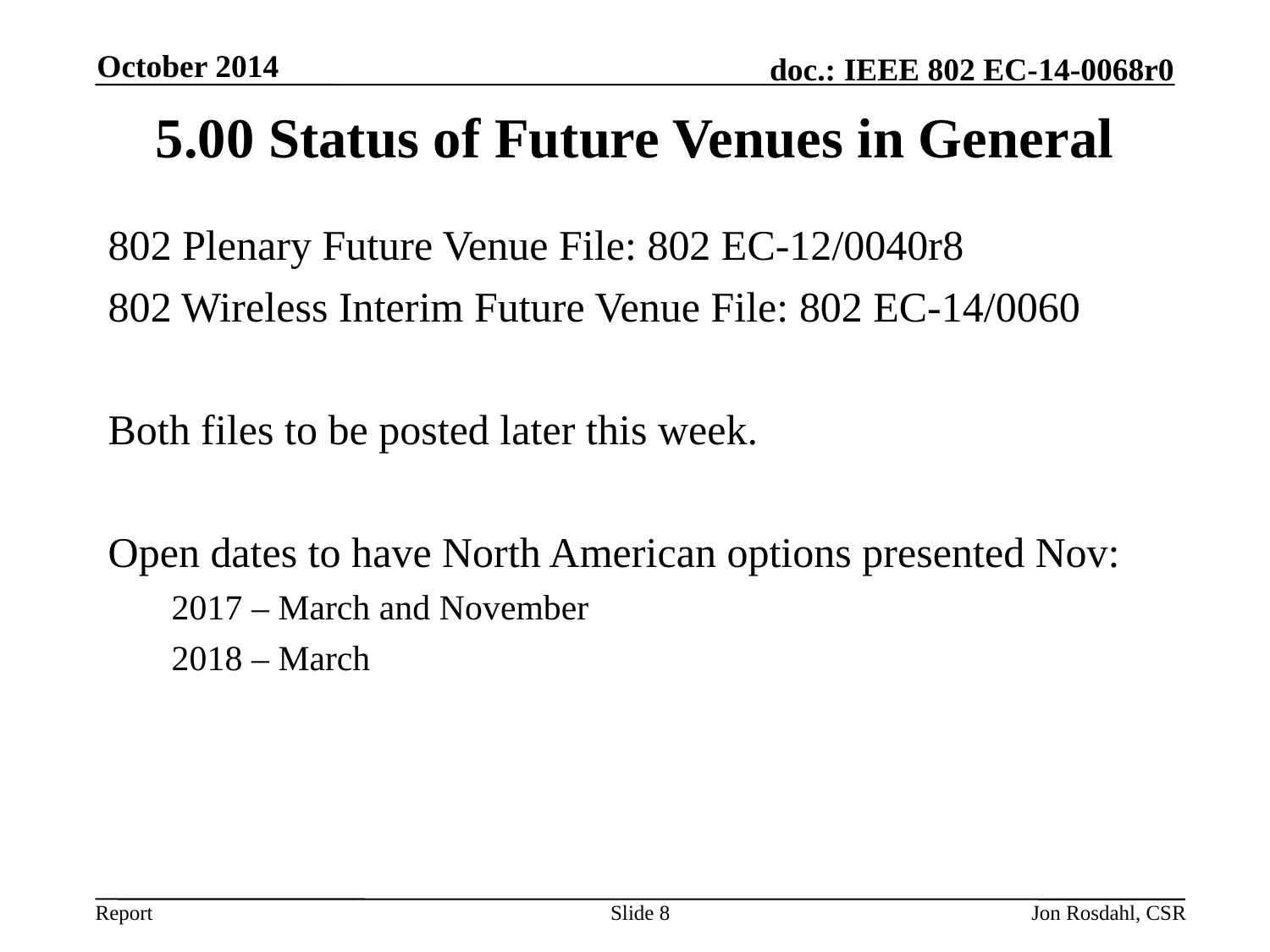

October 2014
# 5.00 Status of Future Venues in General

802 Plenary Future Venue File: 802 EC-12/0040r8
802 Wireless Interim Future Venue File: 802 EC-14/0060

Both files to be posted later this week.

Open dates to have North American options presented Nov:
2017 – March and November
2018 – March
Slide 8
Jon Rosdahl, CSR